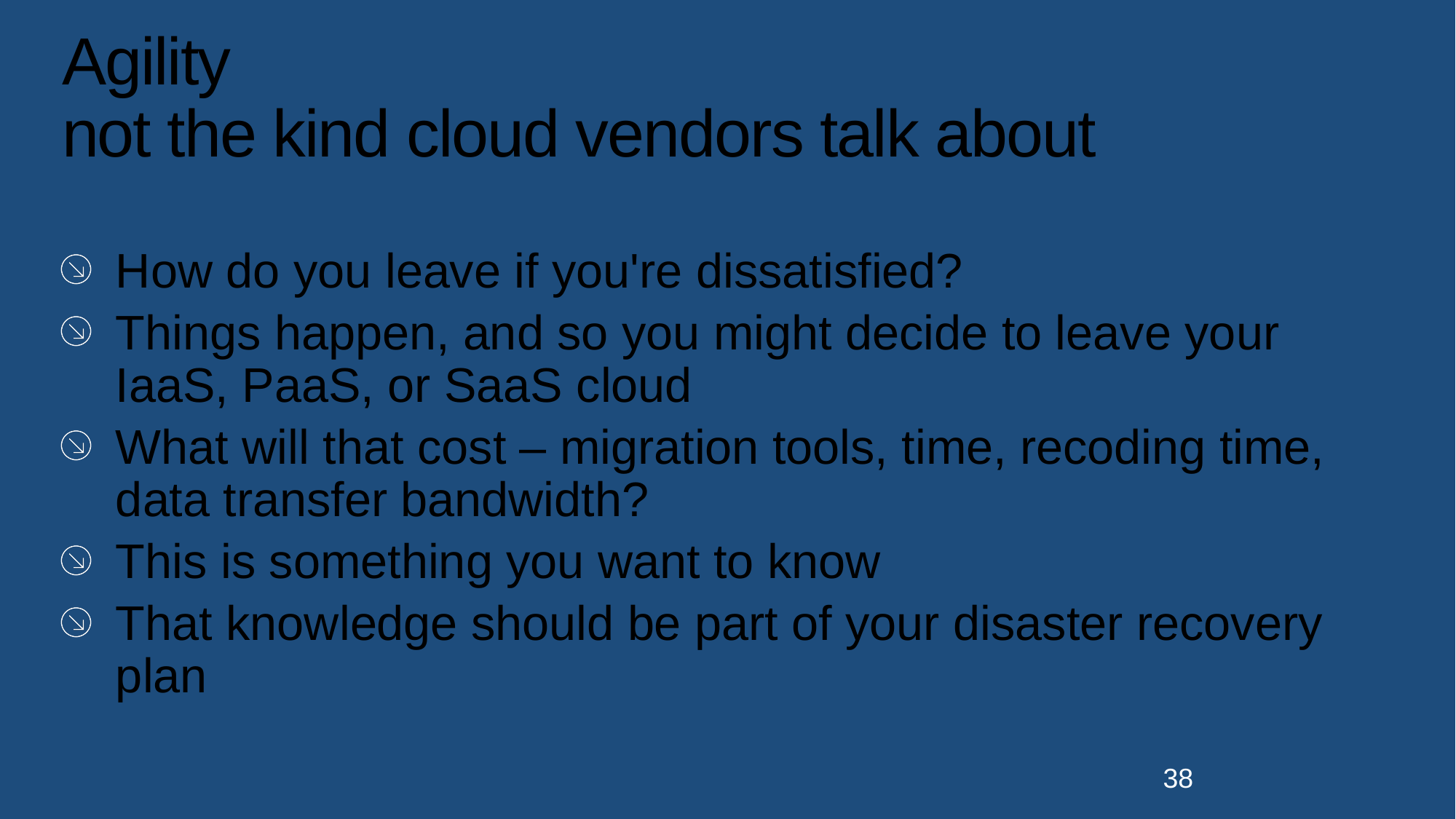

# Agility not the kind cloud vendors talk about
How do you leave if you're dissatisfied?
Things happen, and so you might decide to leave your IaaS, PaaS, or SaaS cloud
What will that cost – migration tools, time, recoding time, data transfer bandwidth?
This is something you want to know
That knowledge should be part of your disaster recovery plan
38